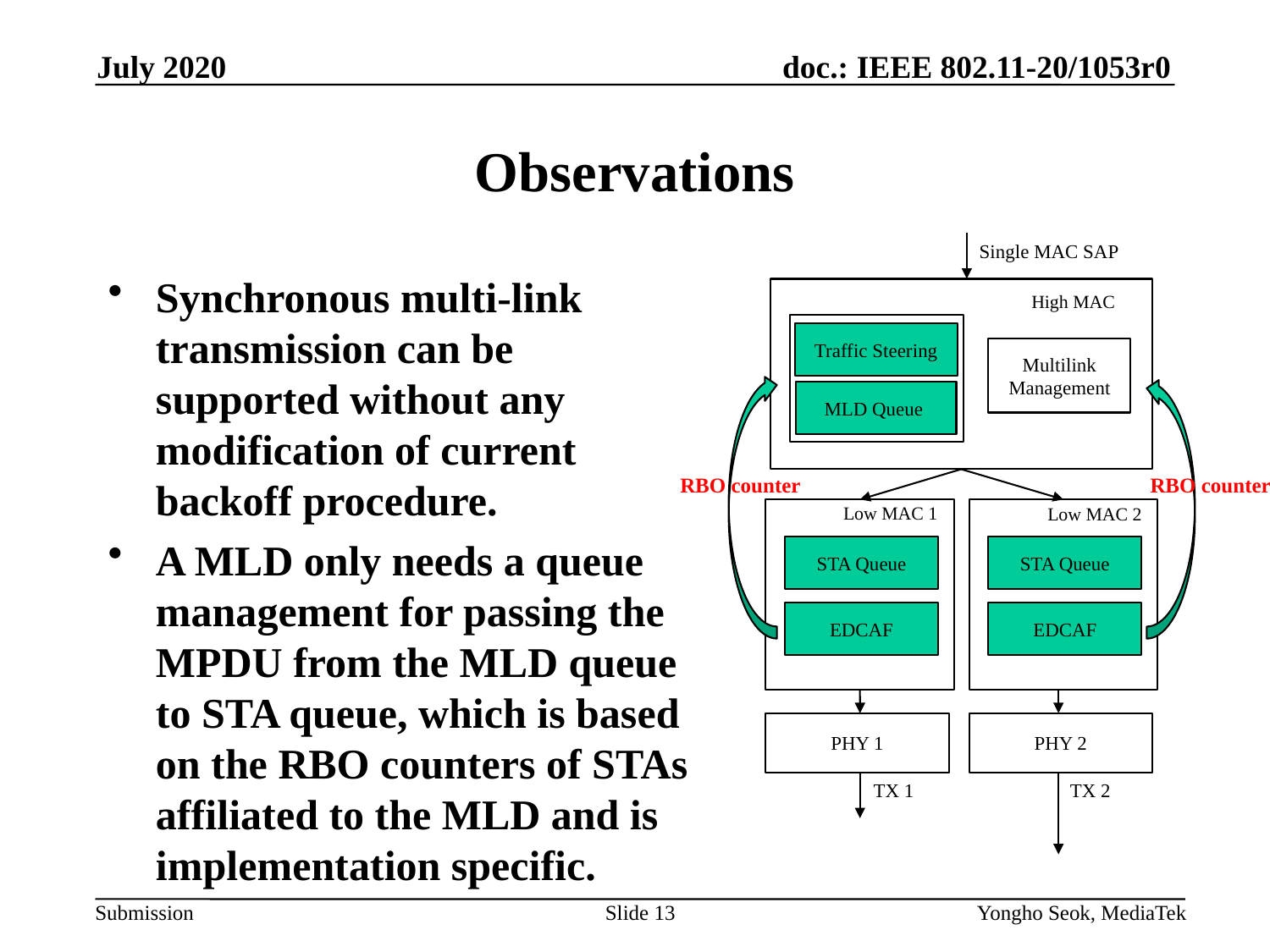

July 2020
# Observations
Single MAC SAP
Synchronous multi-link transmission can be supported without any modification of current backoff procedure.
A MLD only needs a queue management for passing the MPDU from the MLD queue to STA queue, which is based on the RBO counters of STAs affiliated to the MLD and is implementation specific.

High MAC

Traffic Steering
Multilink Management

MLD Queue
RBO counter
RBO counter
Low MAC 1
Low MAC 2

STA Queue
STA Queue
EDCAF
EDCAF
PHY 1
PHY 2
TX 1
TX 2
Slide 13
Yongho Seok, MediaTek